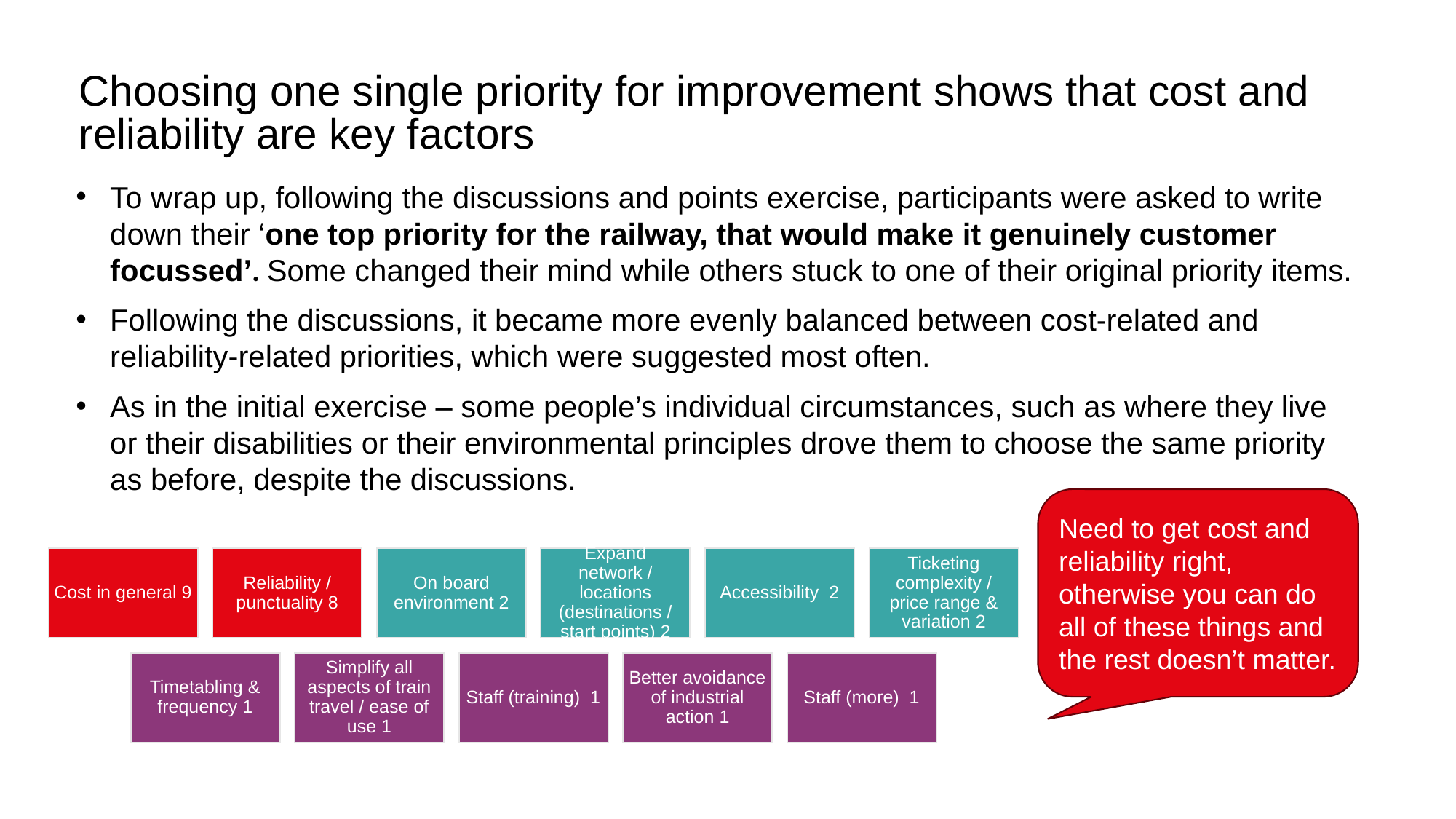

# Choosing one single priority for improvement shows that cost and reliability are key factors
To wrap up, following the discussions and points exercise, participants were asked to write down their ‘one top priority for the railway, that would make it genuinely customer focussed’. Some changed their mind while others stuck to one of their original priority items.
Following the discussions, it became more evenly balanced between cost-related and reliability-related priorities, which were suggested most often.
As in the initial exercise – some people’s individual circumstances, such as where they live or their disabilities or their environmental principles drove them to choose the same priority as before, despite the discussions.
Need to get cost and reliability right, otherwise you can do all of these things and the rest doesn’t matter.
Cost in general 9
Reliability / punctuality 8
On board environment 2
Expand network / locations (destinations / start points) 2
Accessibility  2
Ticketing complexity / price range & variation 2
Timetabling & frequency 1
Simplify all aspects of train travel / ease of use 1
Staff (training)  1
Better avoidance of industrial action 1
Staff (more)  1